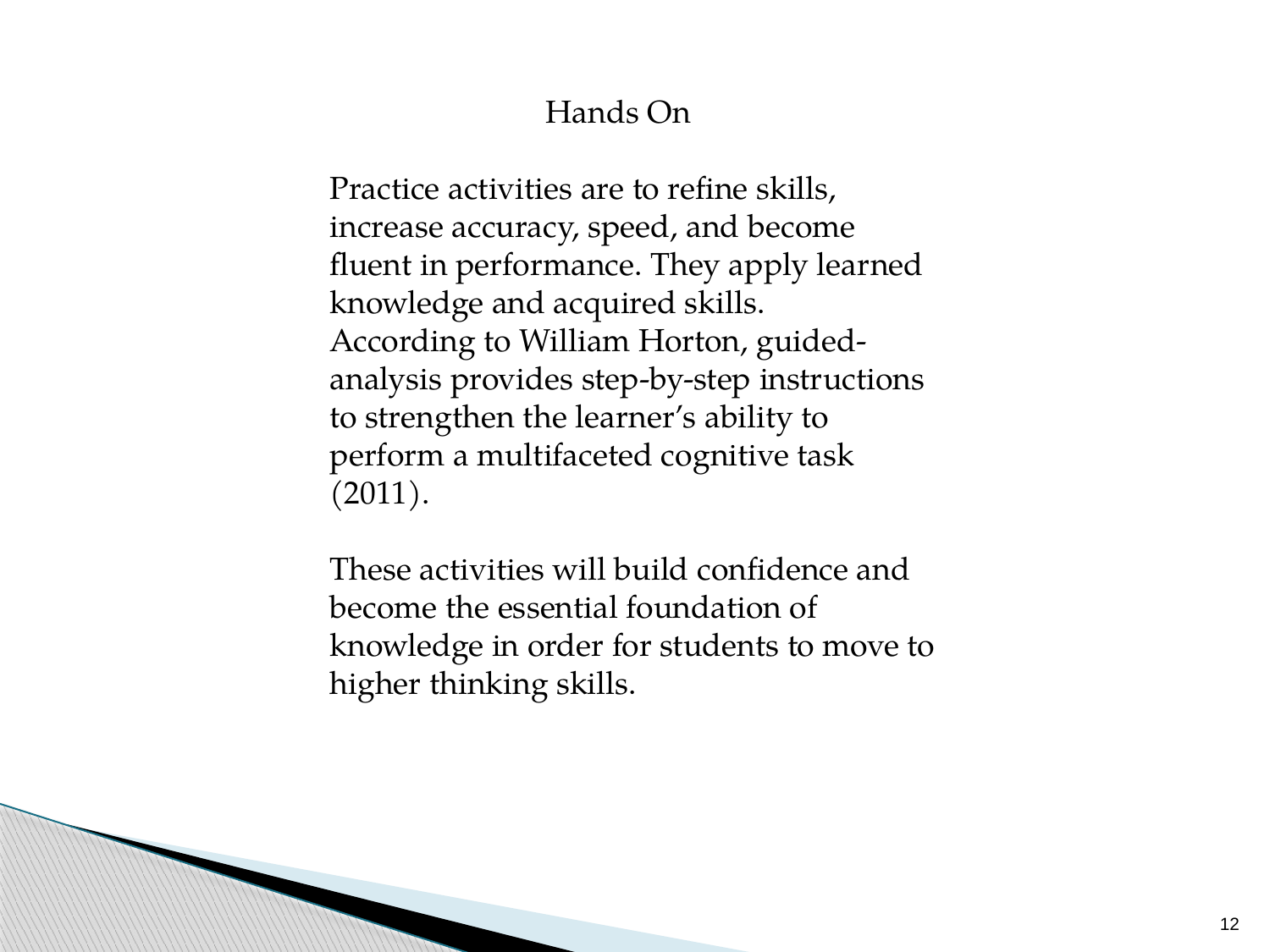

Hands On

Practice activities are to refine skills, increase accuracy, speed, and become fluent in performance. They apply learned knowledge and acquired skills.
According to William Horton, guided-analysis provides step-by-step instructions to strengthen the learner’s ability to perform a multifaceted cognitive task (2011).

These activities will build confidence and become the essential foundation of knowledge in order for students to move to higher thinking skills.

12